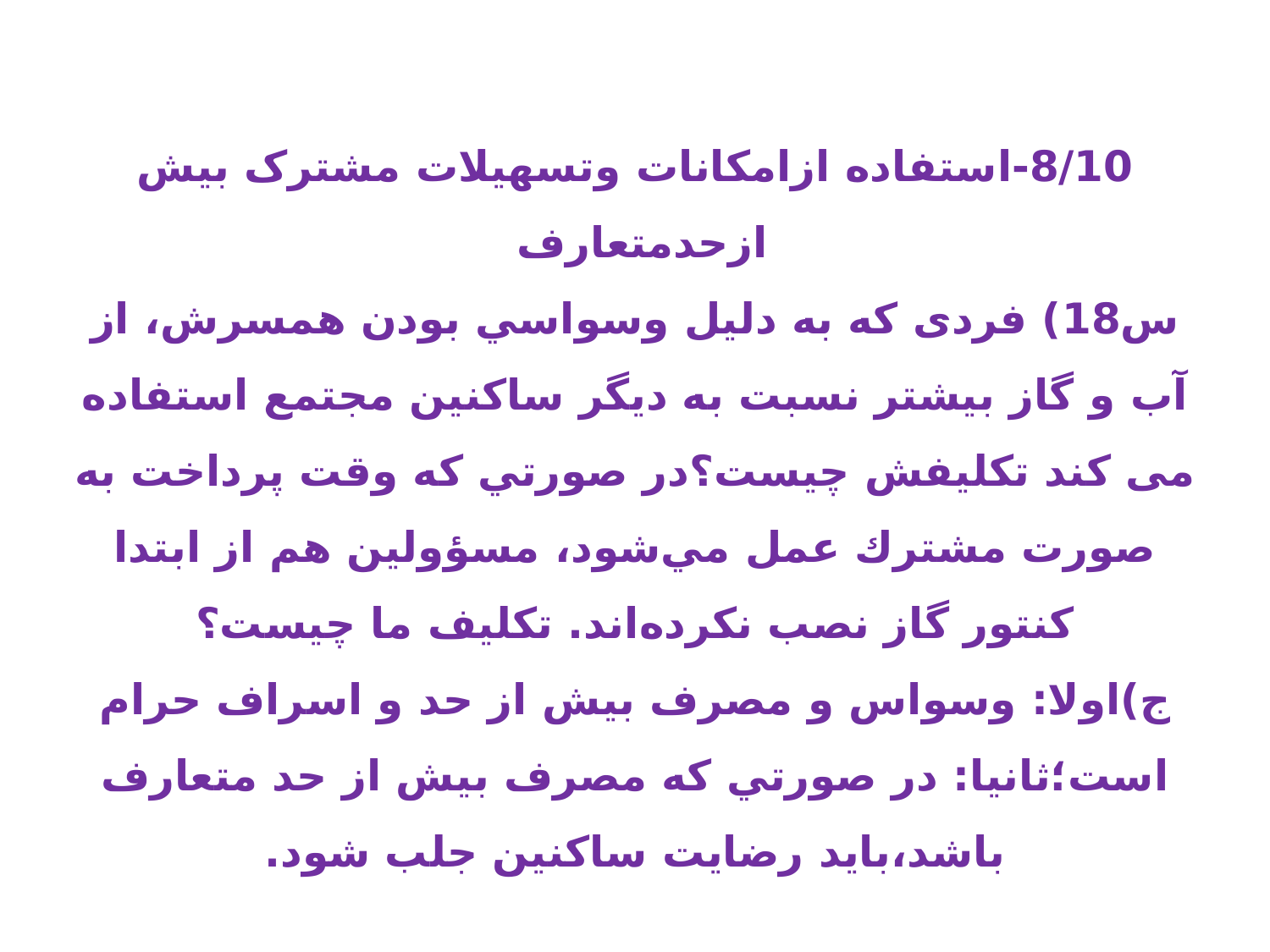

8/10-استفاده ازامکانات وتسهیلات مشترک بیش ازحدمتعارف
س18) فردی که به دليل وسواسي بودن همسرش، از آب و گاز بیشتر نسبت به دیگر ساكنين مجتمع استفاده می کند تکلیفش چیست؟در صورتي كه وقت پرداخت به صورت مشترك عمل مي‌شود، مسؤولين هم از ابتدا كنتور گاز نصب نكرده‌اند. تكليف ما چيست؟
ج)اولا: وسواس و مصرف بيش از حد و اسراف حرام است؛ثانیا: در صورتي كه مصرف بيش از حد متعارف باشد،باید رضايت ساكنين جلب شود.